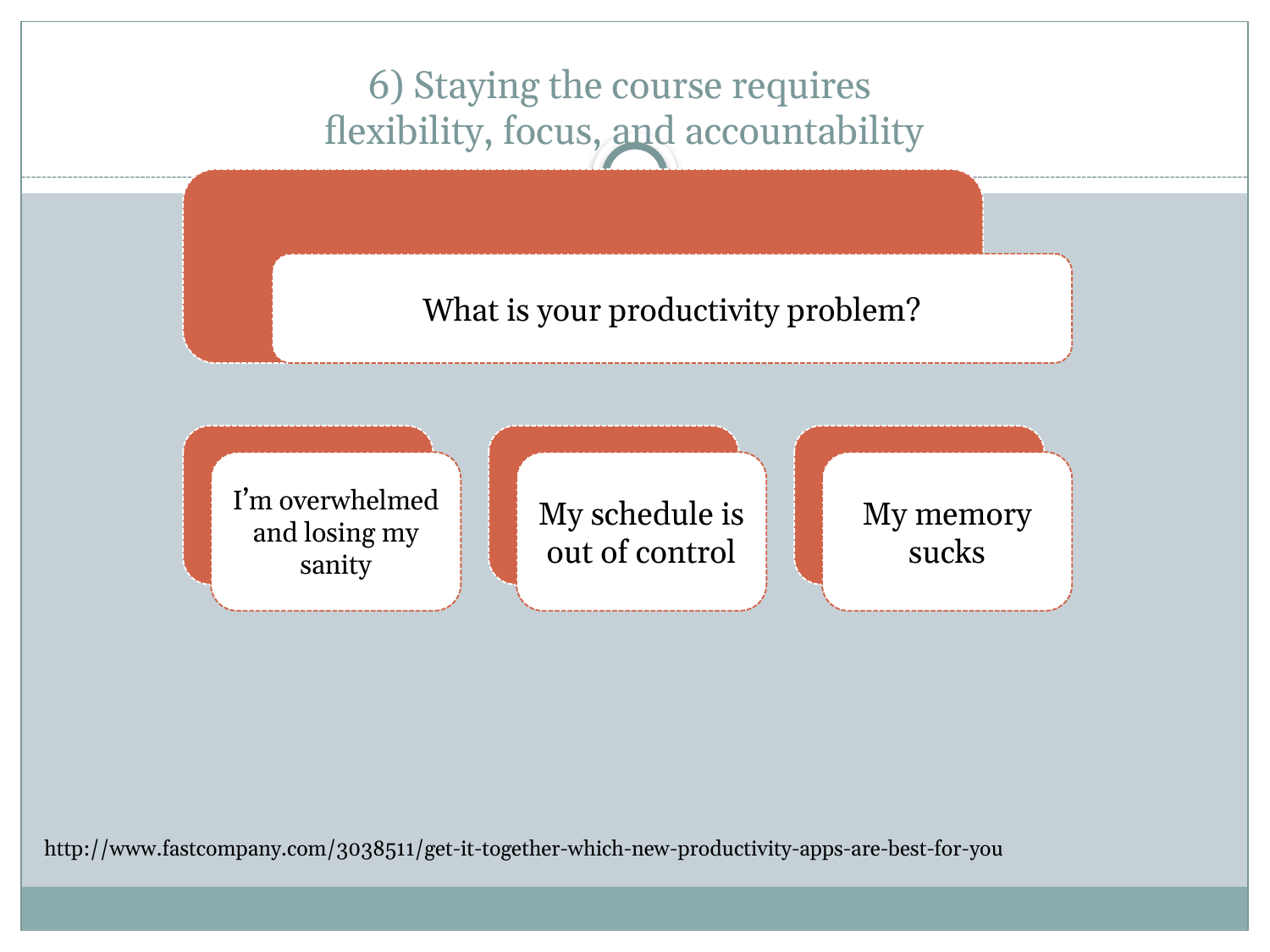

# 6) Staying the course requires flexibility, focus, and accountability
What is your productivity problem?
I’m overwhelmed and losing my sanity
My schedule is out of control
My memory sucks
http://www.fastcompany.com/3038511/get-it-together-which-new-productivity-apps-are-best-for-you